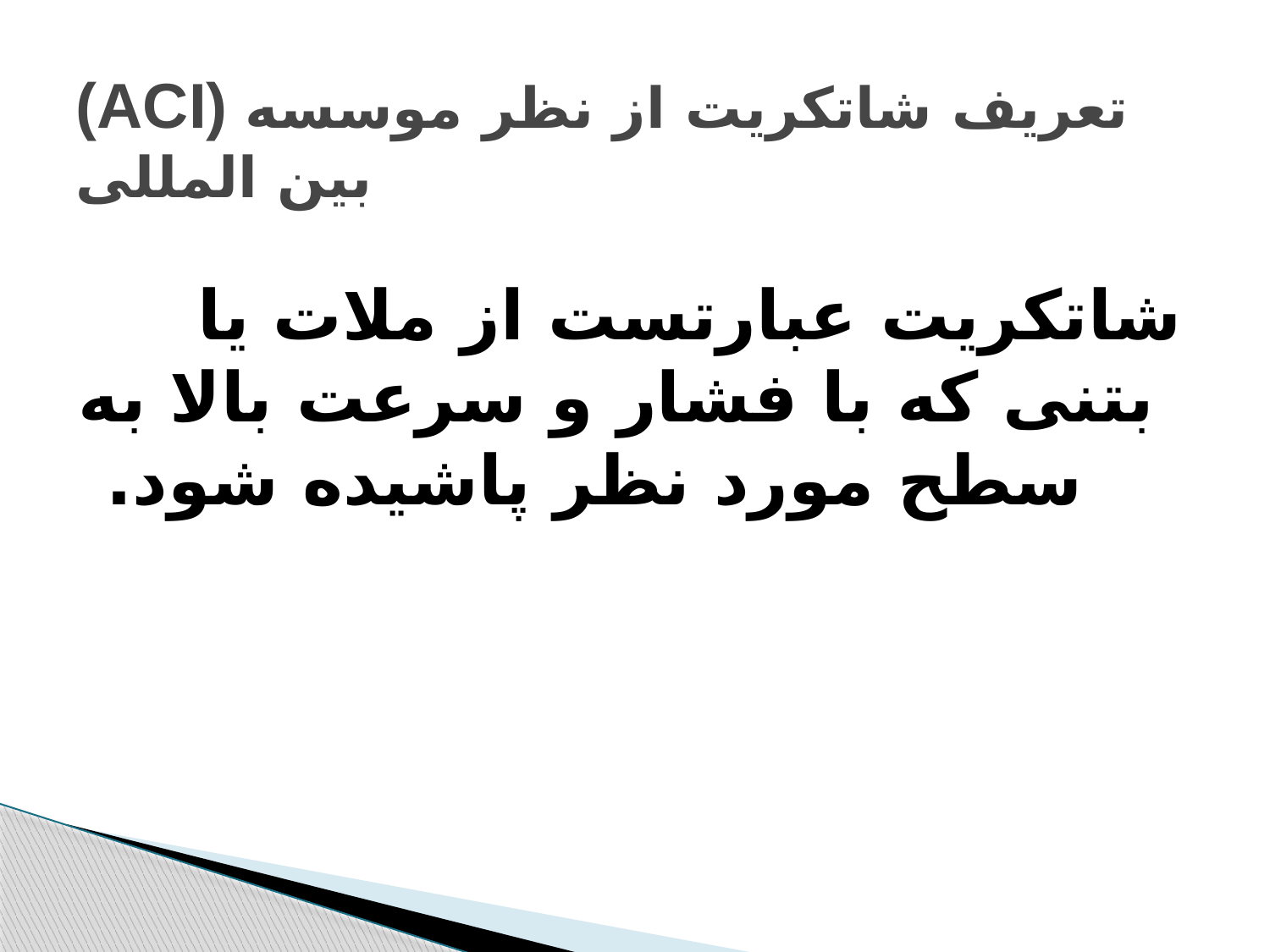

# (ACI) تعریف شاتکریت از نظر موسسه بین المللی
شاتکریت عبارتست از ملات یا بتنی که با فشار و سرعت بالا به    سطح مورد نظر پاشیده شود.